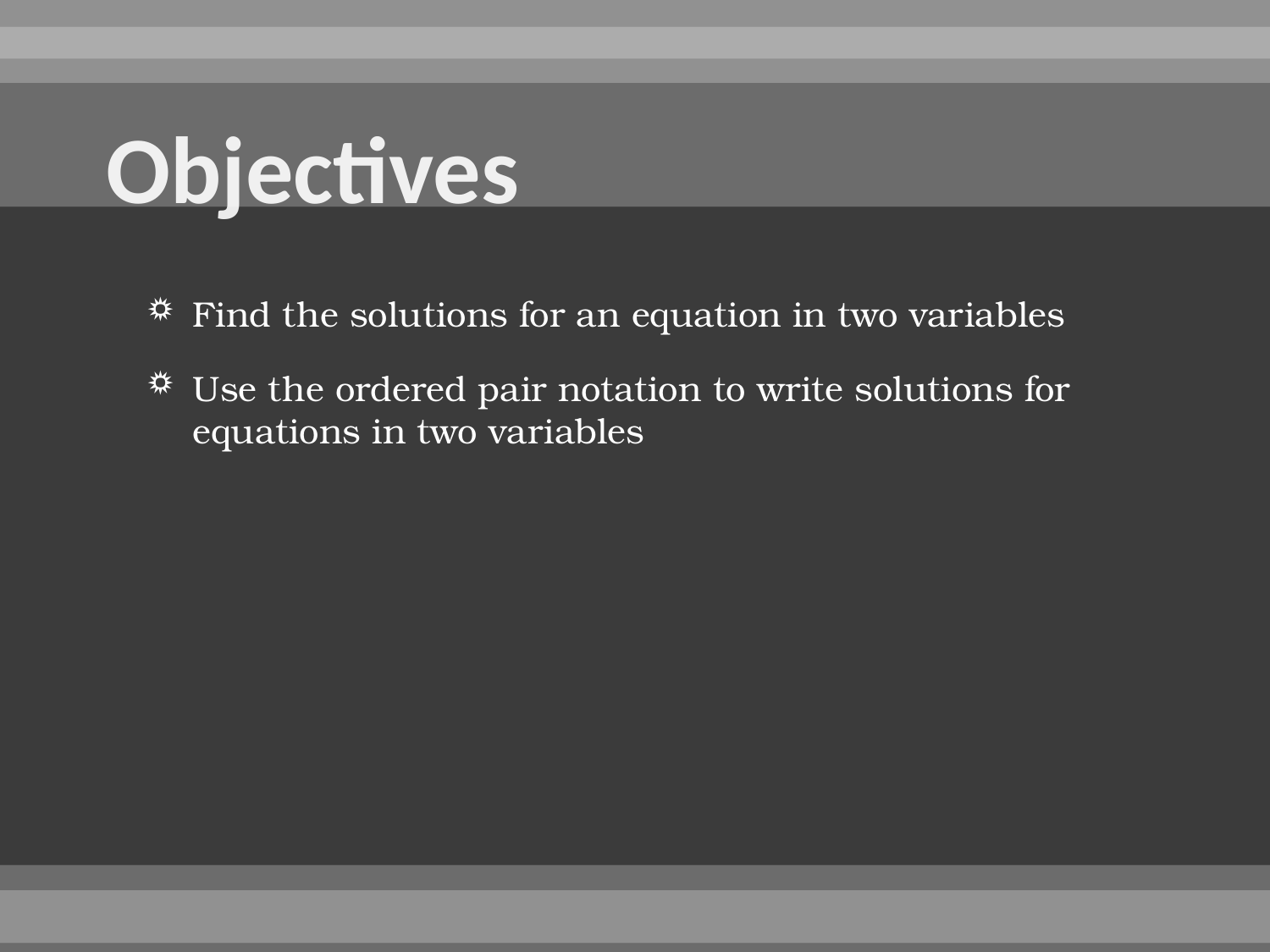

# Objectives
Find the solutions for an equation in two variables
Use the ordered pair notation to write solutions for equations in two variables